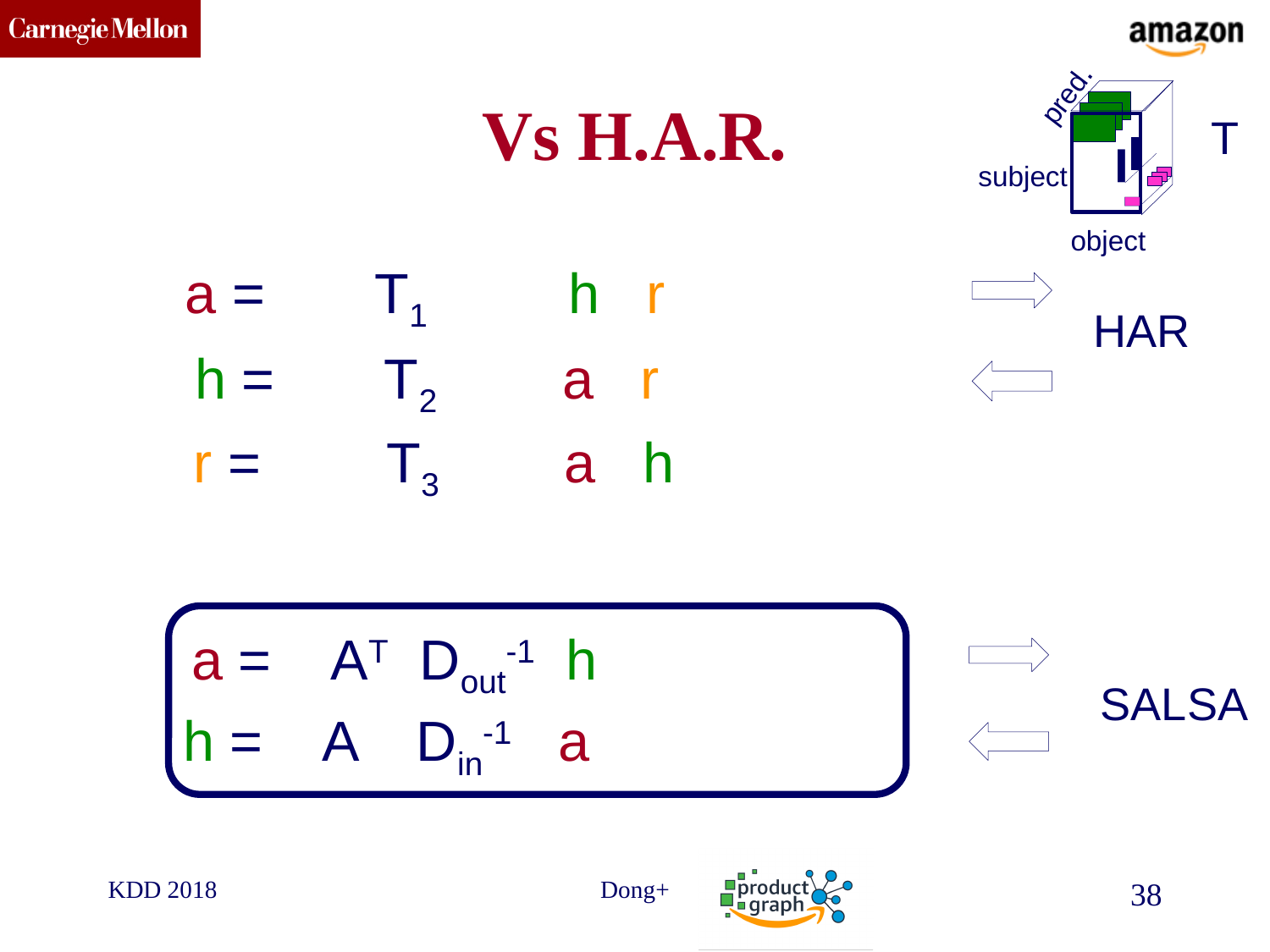

pred.

subject
object
# Vs H.A.R.
T
a =       T1         h   r

HAR
h =       T2        a   r

r =        T3        a   h

a =    AT  Dout-1  h

h =    A    Din-1   a

SALSA
KDD 2018
Dong+
38